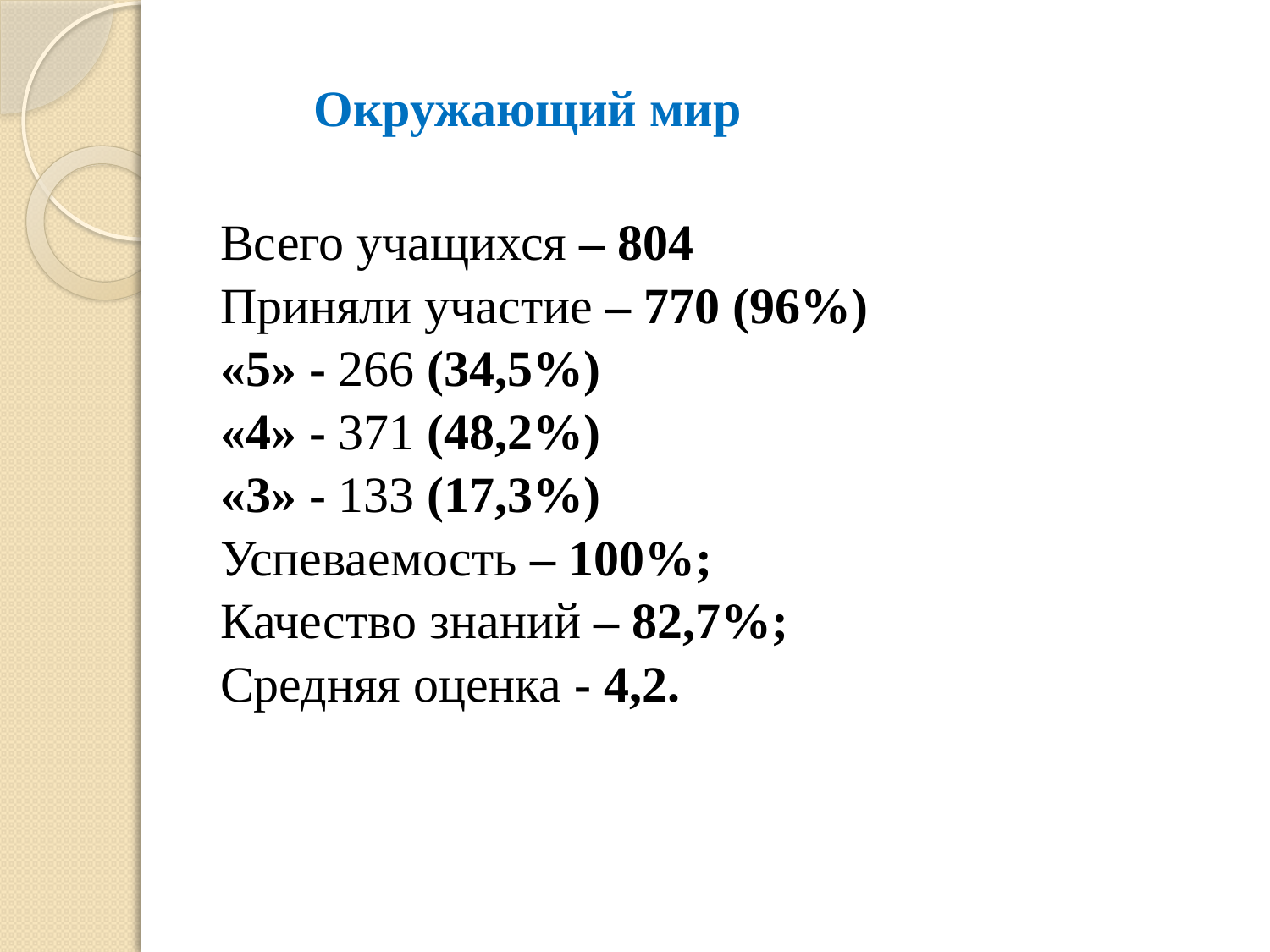

#
Окружающий мир

Всего учащихся – 804
Приняли участие – 770 (96%)
«5» - 266 (34,5%)
«4» - 371 (48,2%)
«3» - 133 (17,3%)
Успеваемость – 100%;
Качество знаний – 82,7%;
Средняя оценка - 4,2.